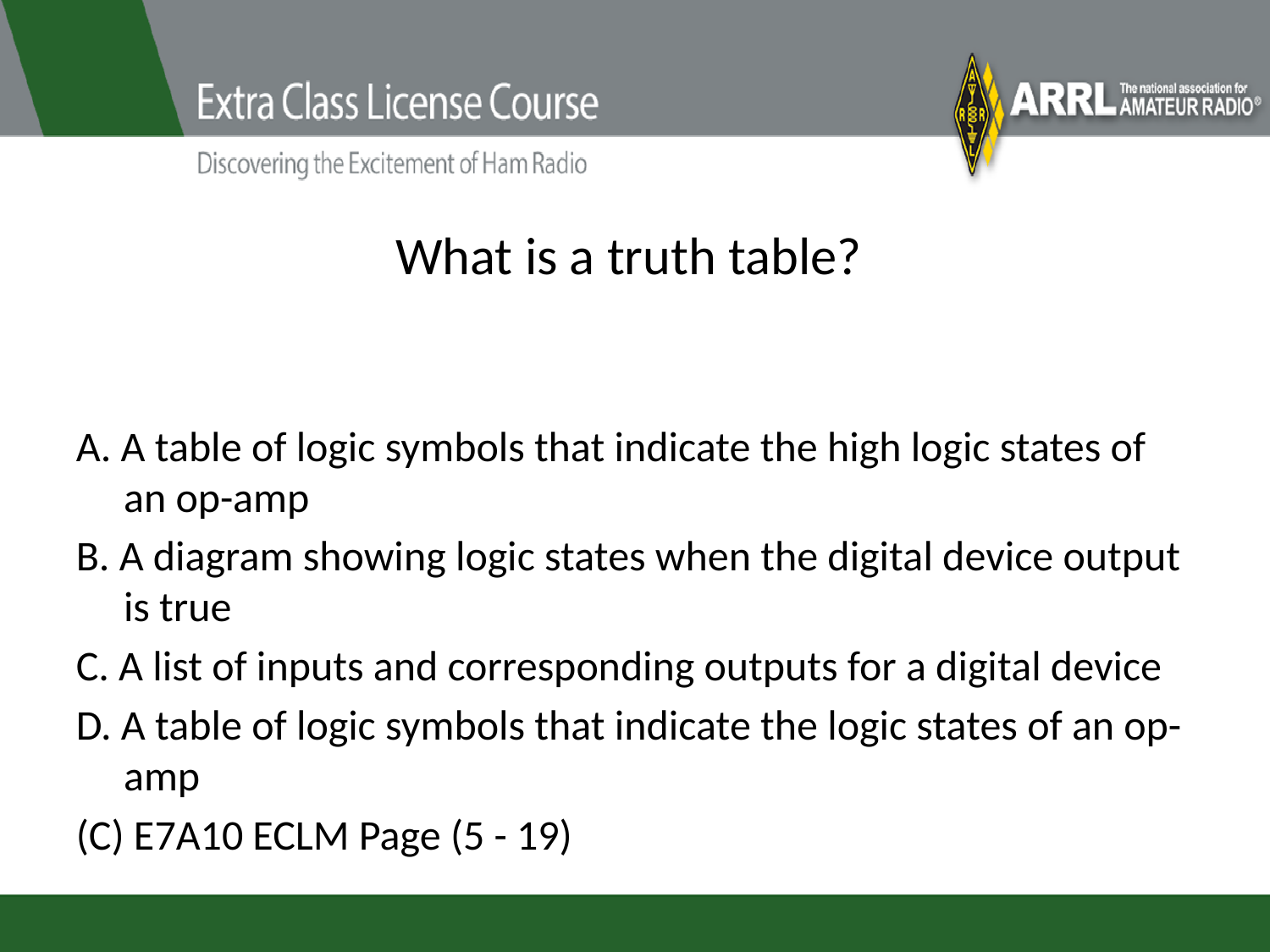

# What is a truth table?
A. A table of logic symbols that indicate the high logic states of an op-amp
B. A diagram showing logic states when the digital device output is true
C. A list of inputs and corresponding outputs for a digital device
D. A table of logic symbols that indicate the logic states of an op-amp
(C) E7A10 ECLM Page (5 - 19)